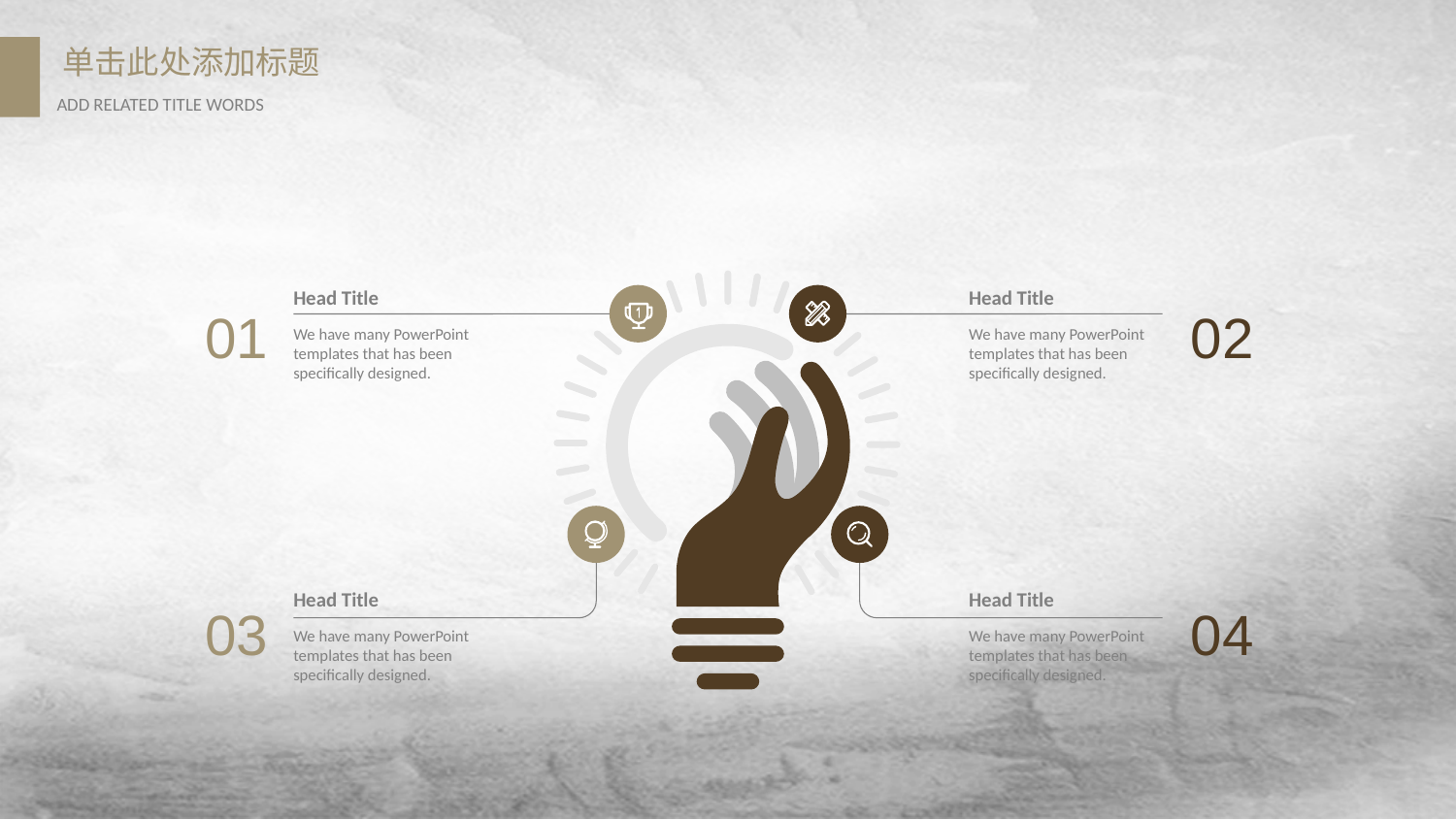

Head Title
Head Title

01
02

We have many PowerPoint templates that has been specifically designed.
We have many PowerPoint templates that has been specifically designed.

Head Title
Head Title
03
04
We have many PowerPoint templates that has been specifically designed.
We have many PowerPoint templates that has been specifically designed.